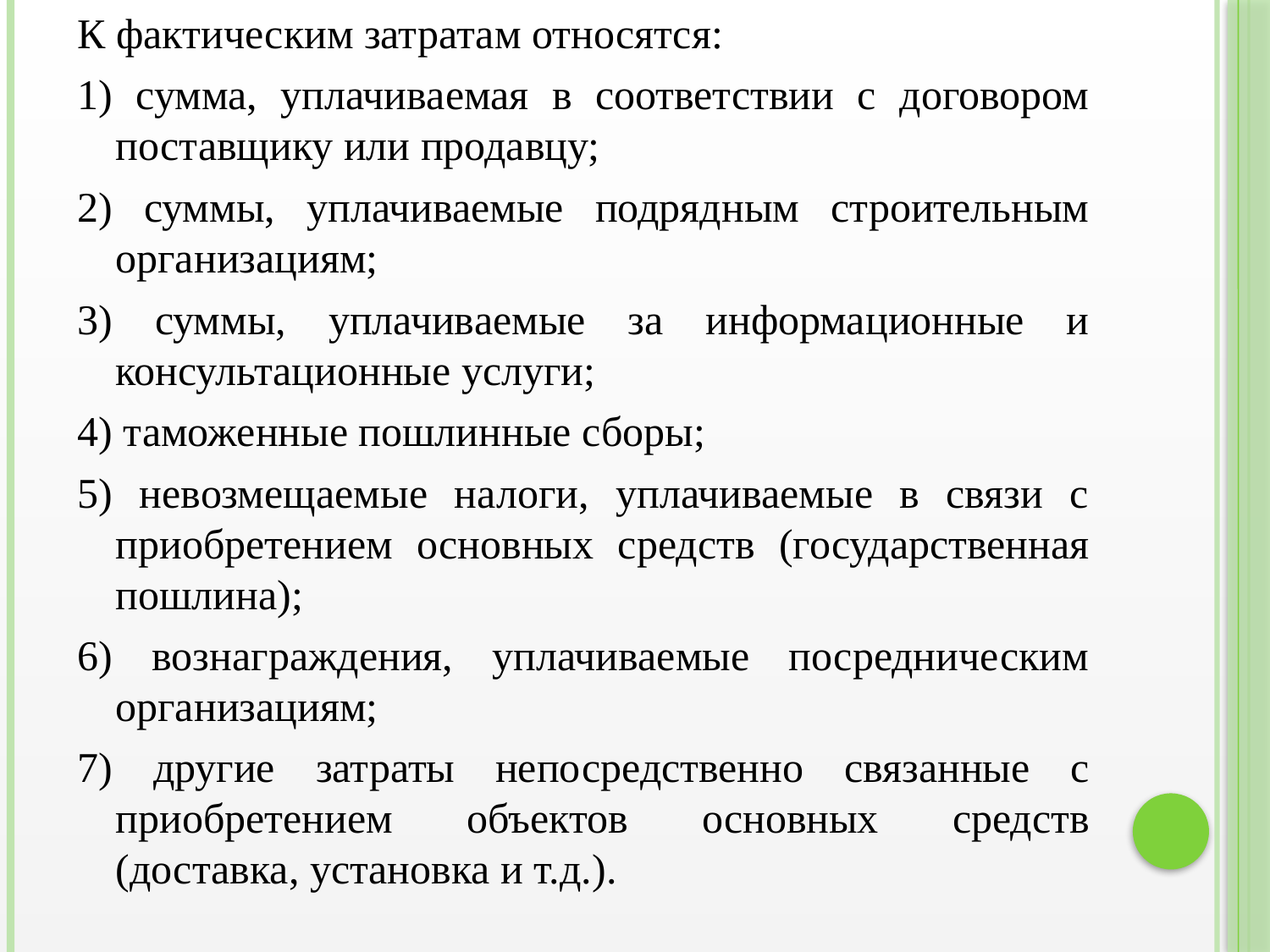

К фактическим затратам относятся:
1) сумма, уплачиваемая в соответствии с договором поставщику или продавцу;
2) суммы, уплачиваемые подрядным строительным организациям;
3) суммы, уплачиваемые за информационные и консультационные услуги;
4) таможенные пошлинные сборы;
5) невозмещаемые налоги, уплачиваемые в связи с приобретением основных средств (государственная пошлина);
6) вознаграждения, уплачиваемые посредническим организациям;
7) другие затраты непосредственно связанные с приобретением объектов основных средств (доставка, установка и т.д.).